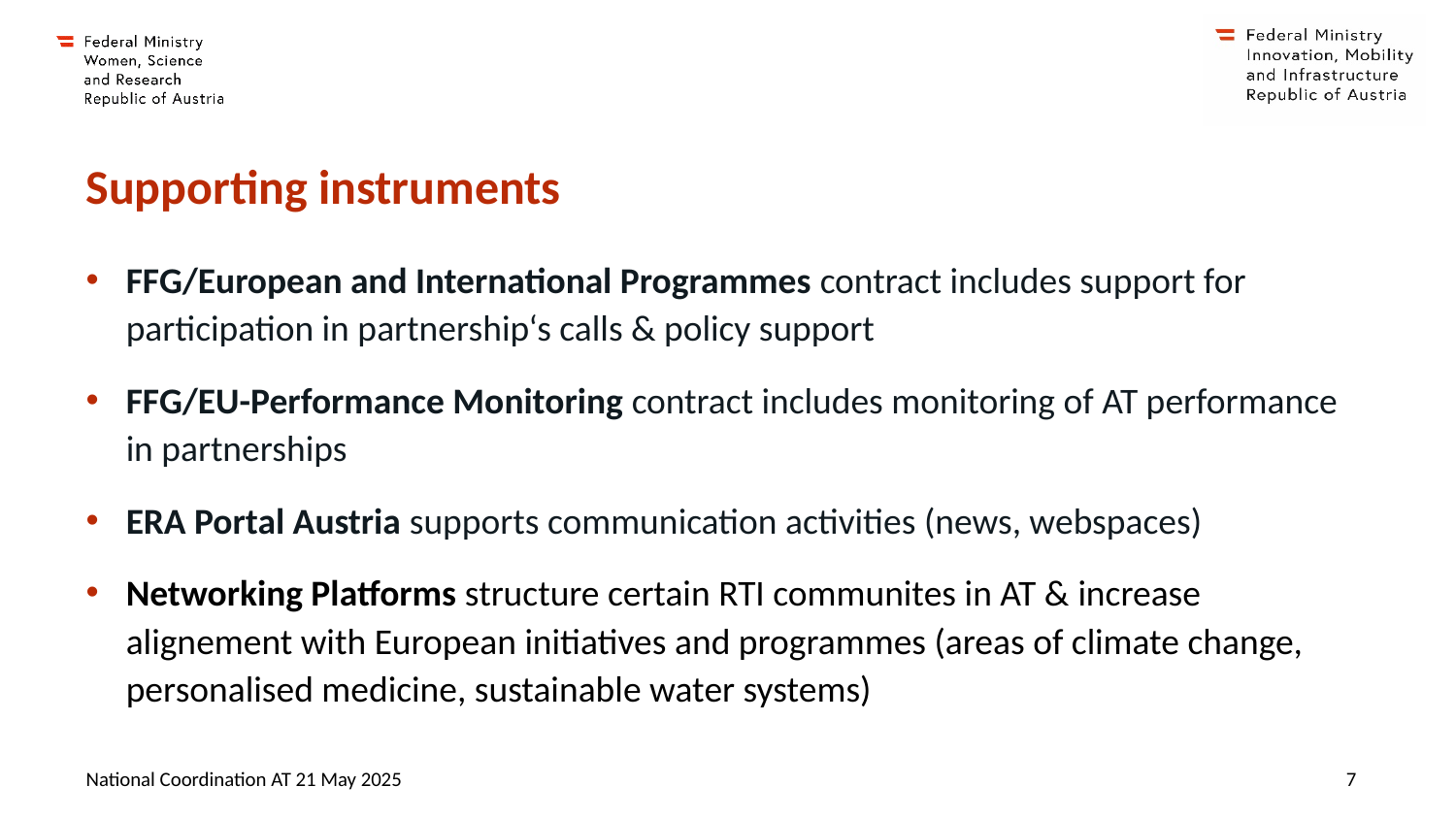

# Supporting instruments
FFG/European and International Programmes contract includes support for participation in partnership‘s calls & policy support
FFG/EU-Performance Monitoring contract includes monitoring of AT performance in partnerships
ERA Portal Austria supports communication activities (news, webspaces)
Networking Platforms structure certain RTI communites in AT & increase alignement with European initiatives and programmes (areas of climate change, personalised medicine, sustainable water systems)

National Coordination AT 21 May 2025
7